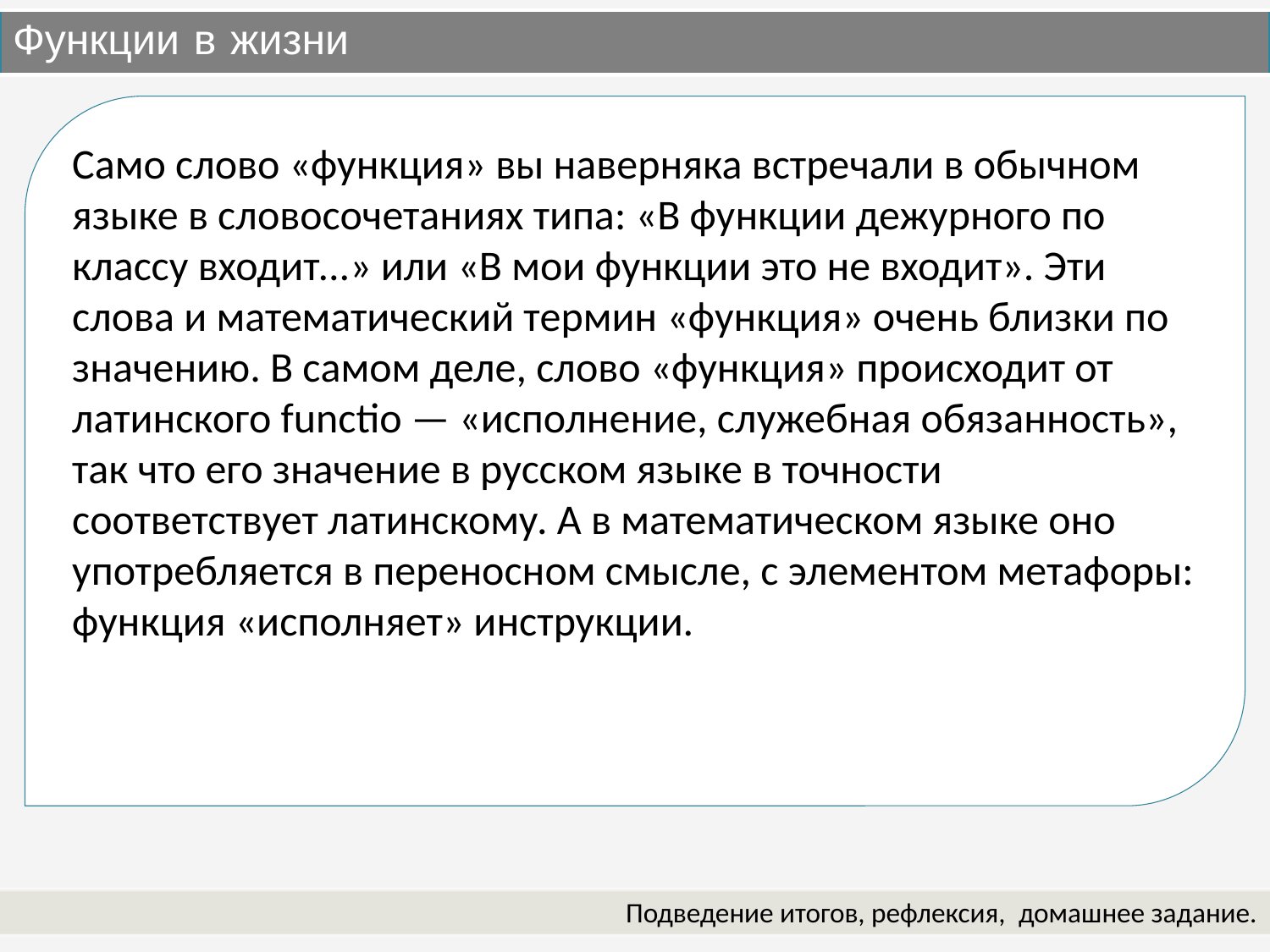

# Функции в жизни

Само слово «функция» вы наверняка встречали в обычном языке в словосочетаниях типа: «В функции дежурного по классу входит...» или «В мои функции это не входит». Эти слова и математический термин «функция» очень близки по значению. В самом деле, слово «функция» происходит от латинского functio — «исполнение, служебная обязанность», так что его значение в русском языке в точности соответствует латинскому. А в математическом языке оно употребляется в переносном смысле, с элементом метафоры: функция «исполняет» инструкции.
Подведение итогов, рефлексия,  домашнее задание.